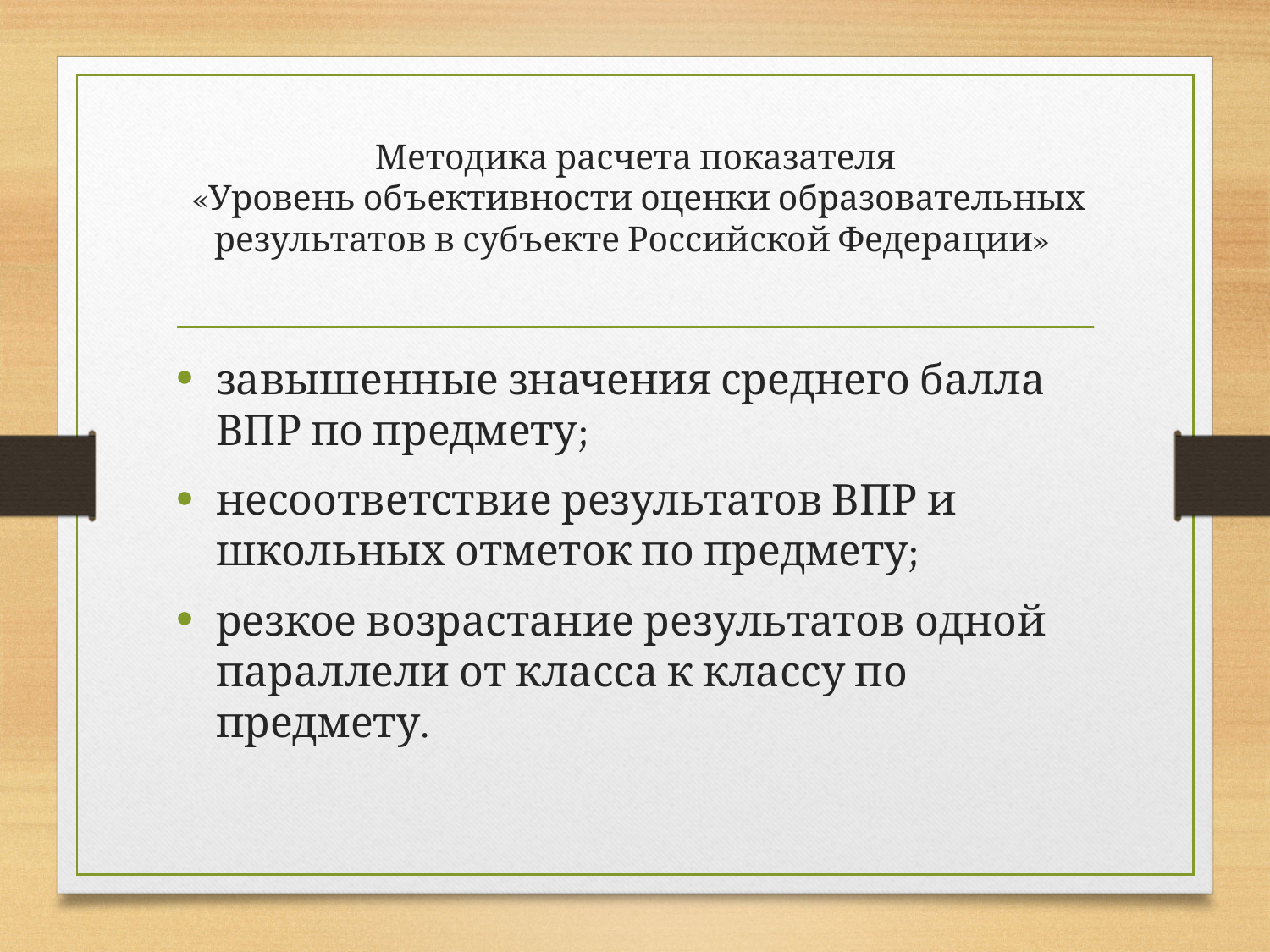

# Методика расчета показателя «Уровень объективности оценки образовательных результатов в субъекте Российской Федерации»
завышенные значения среднего балла ВПР по предмету;
несоответствие результатов ВПР и школьных отметок по предмету;
резкое возрастание результатов одной параллели от класса к классу по предмету.